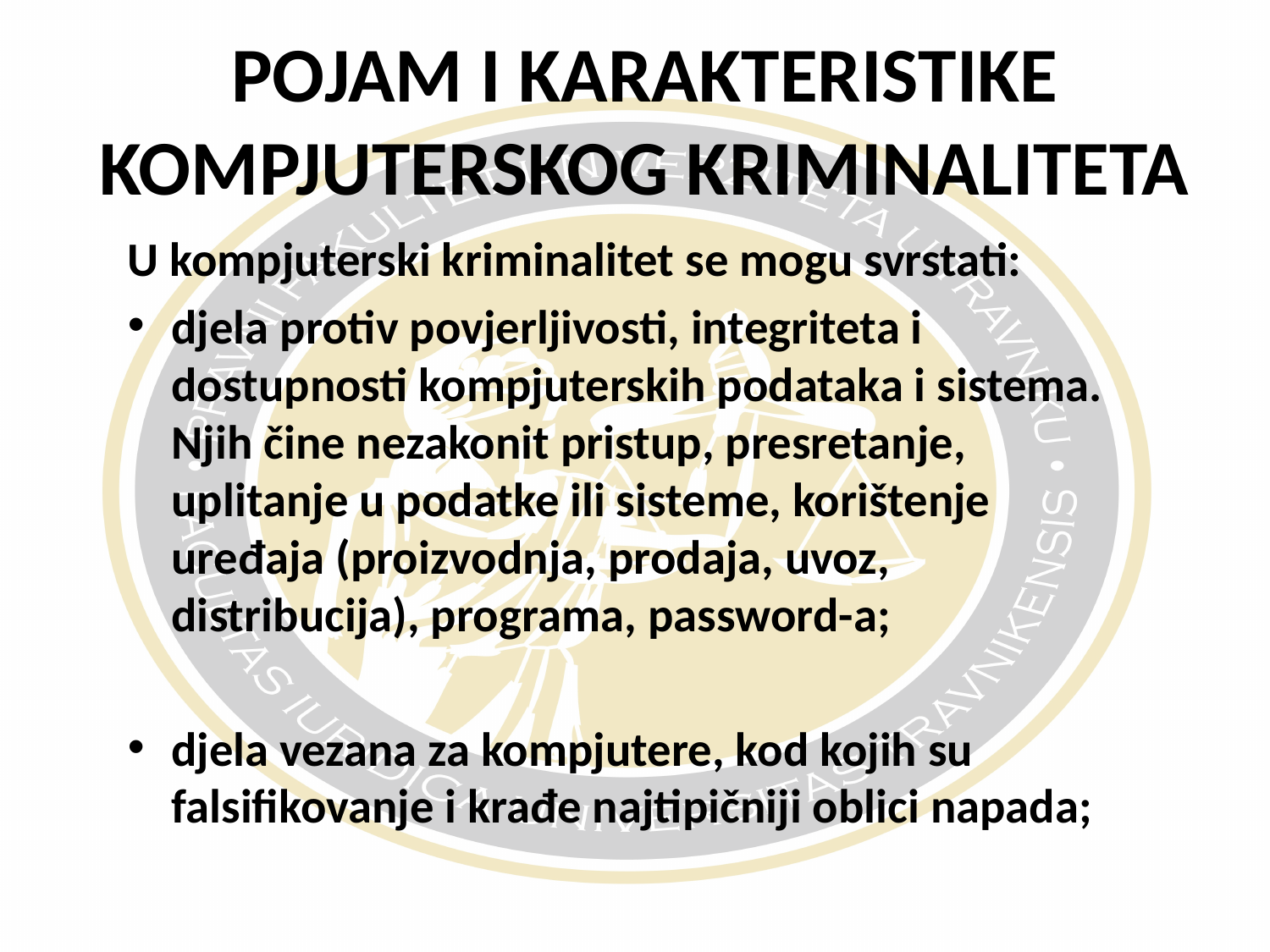

# POJAM I KARAKTERISTIKE KOMPJUTERSKOG KRIMINALITETA
U kompjuterski kriminalitet se mogu svrstati:
djela protiv povjerljivosti, integriteta i dostupnosti kompjuterskih podataka i sistema.  Njih čine nezakonit pristup, presretanje, uplitanje u podatke ili sisteme, korištenje uređaja (proizvodnja, prodaja, uvoz, distribucija), programa, password-a;

djela vezana za kompjutere, kod kojih su falsifikovanje i krađe najtipičniji oblici napada;